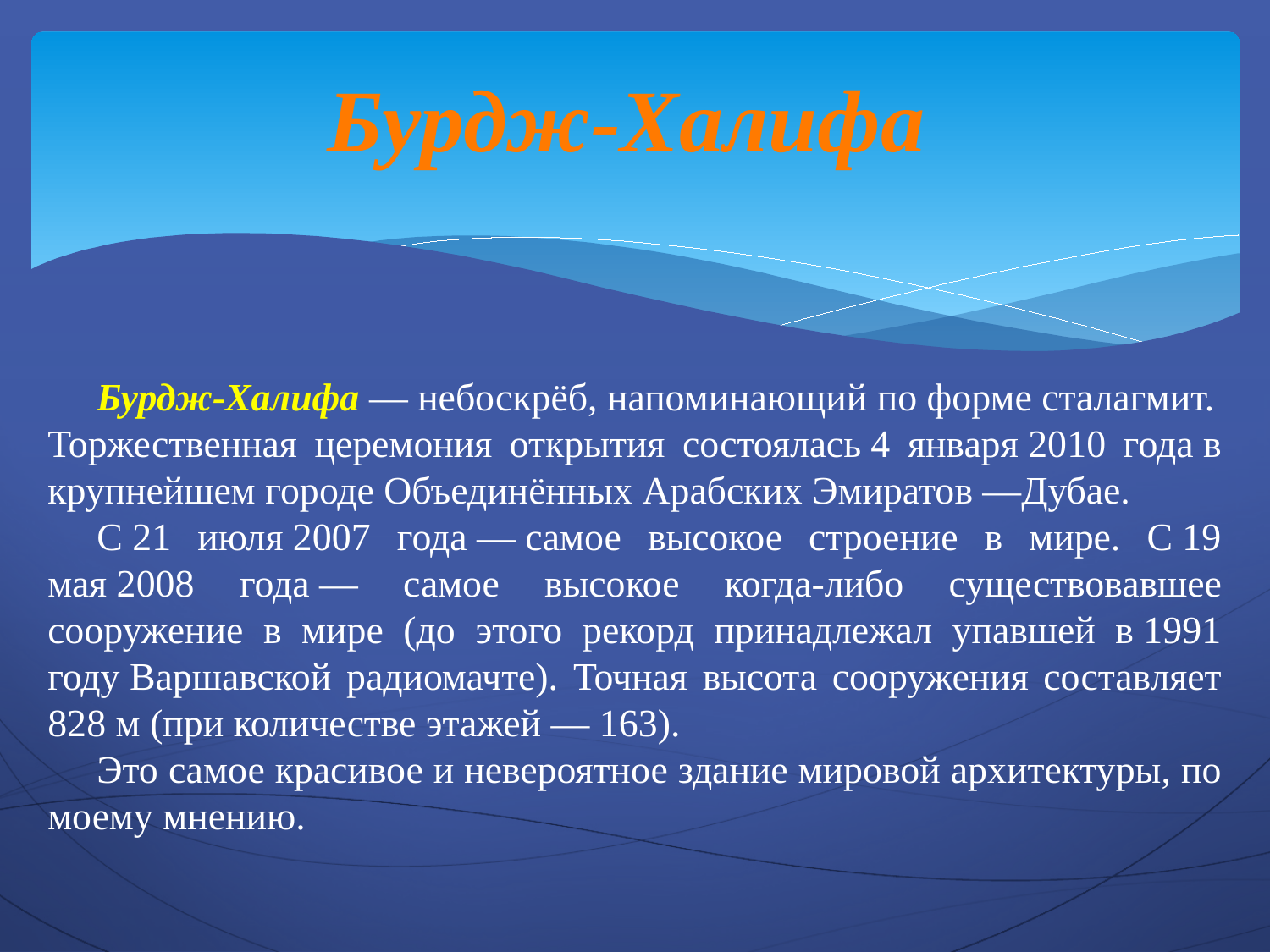

# Бурдж-Халифа
Бурдж-Халифа — небоскрёб, напоминающий по форме сталагмит.
Торжественная церемония открытия состоялась 4 января 2010 года в крупнейшем городе Объединённых Арабских Эмиратов —Дубае.
С 21 июля 2007 года — самое высокое строение в мире. С 19 мая 2008 года — самое высокое когда-либо существовавшее сооружение в мире (до этого рекорд принадлежал упавшей в 1991 году Варшавской радиомачте). Точная высота сооружения составляет 828 м (при количестве этажей — 163).
Это самое красивое и невероятное здание мировой архитектуры, по моему мнению.